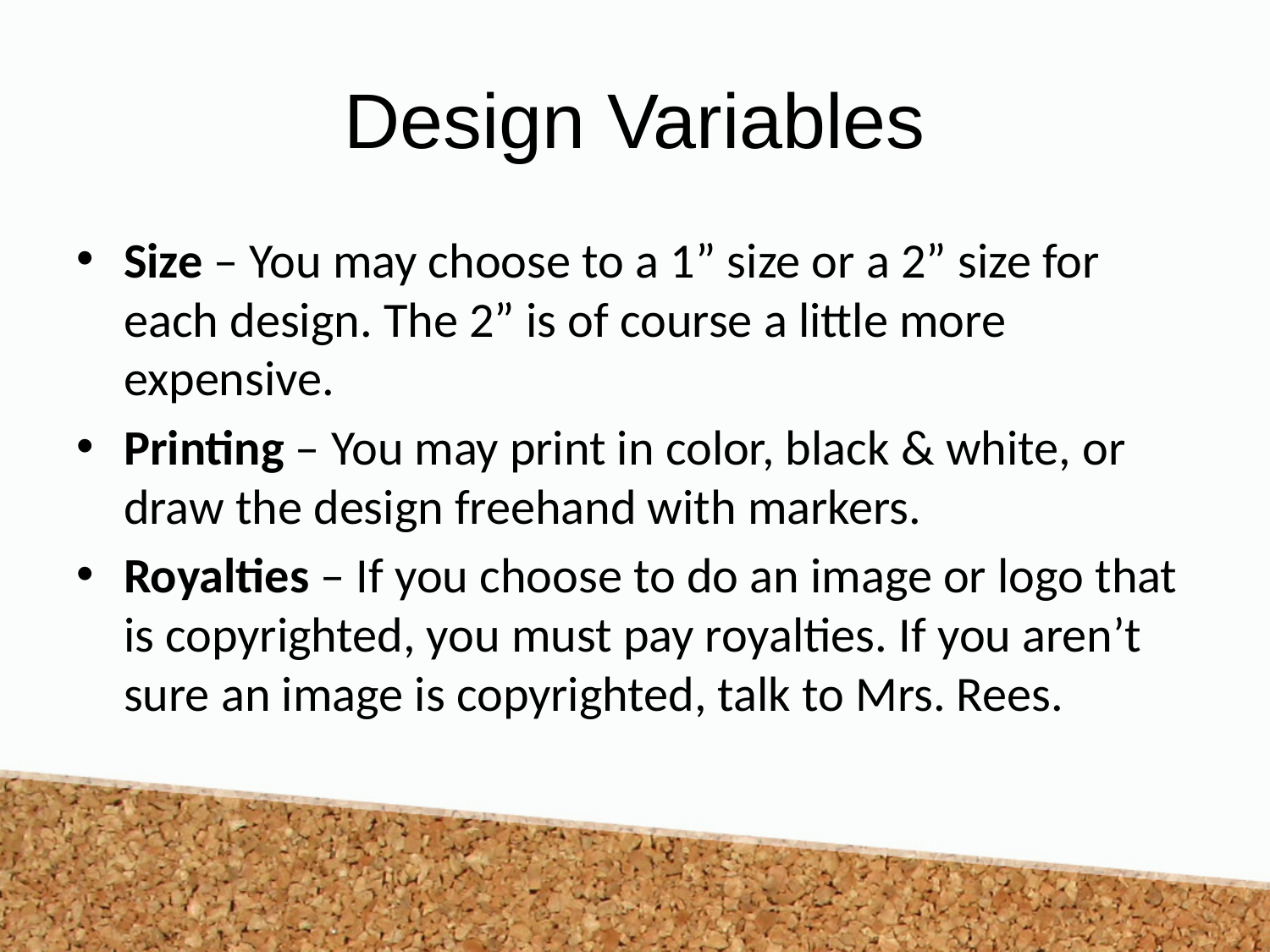

# Design Variables
Size – You may choose to a 1” size or a 2” size for each design. The 2” is of course a little more expensive.
Printing – You may print in color, black & white, or draw the design freehand with markers.
Royalties – If you choose to do an image or logo that is copyrighted, you must pay royalties. If you aren’t sure an image is copyrighted, talk to Mrs. Rees.